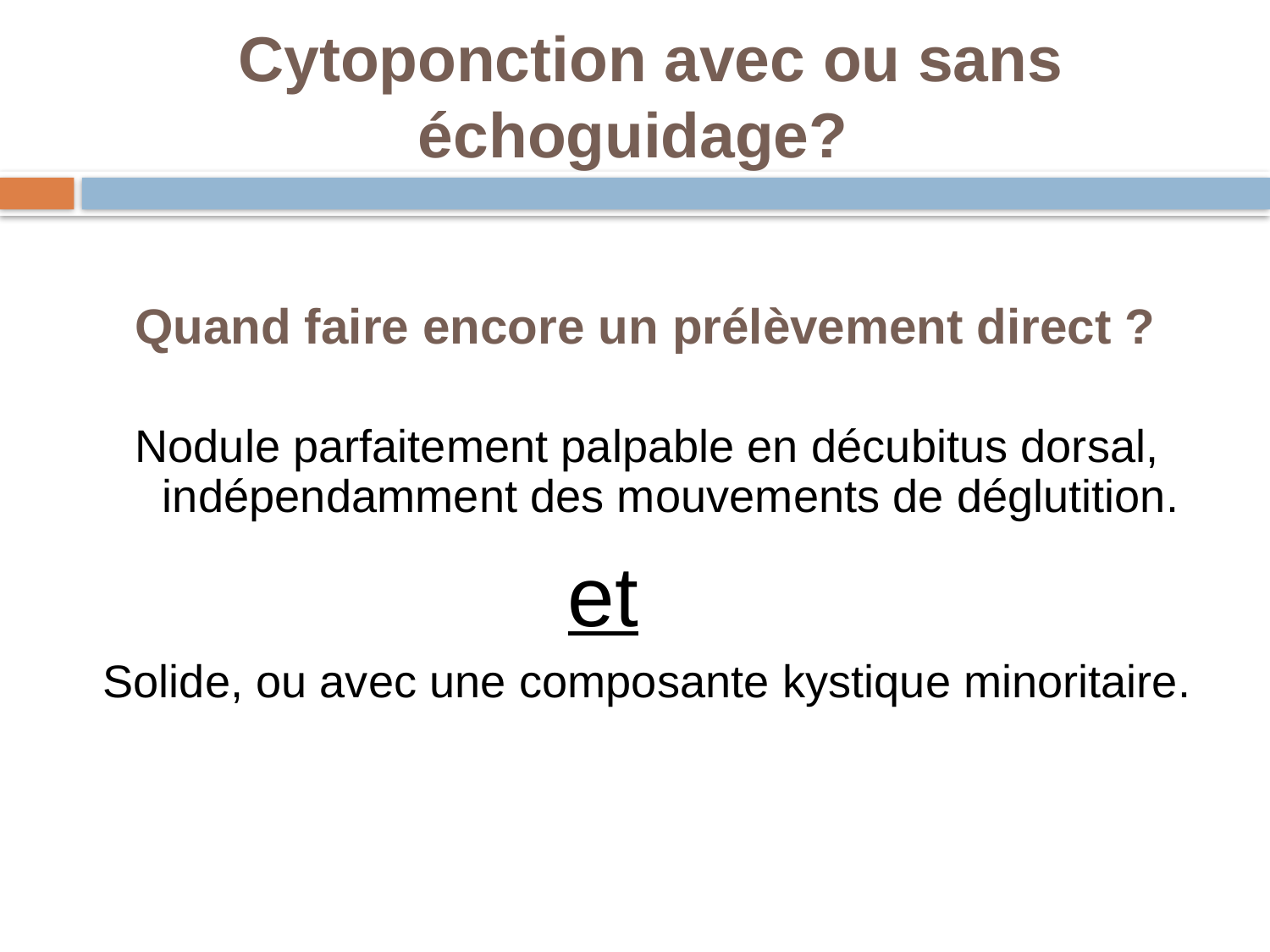

Cytoponction avec ou sans échoguidage?
Quand faire encore un prélèvement direct ?
Nodule parfaitement palpable en décubitus dorsal, indépendamment des mouvements de déglutition.

Solide, ou avec une composante kystique minoritaire.
et